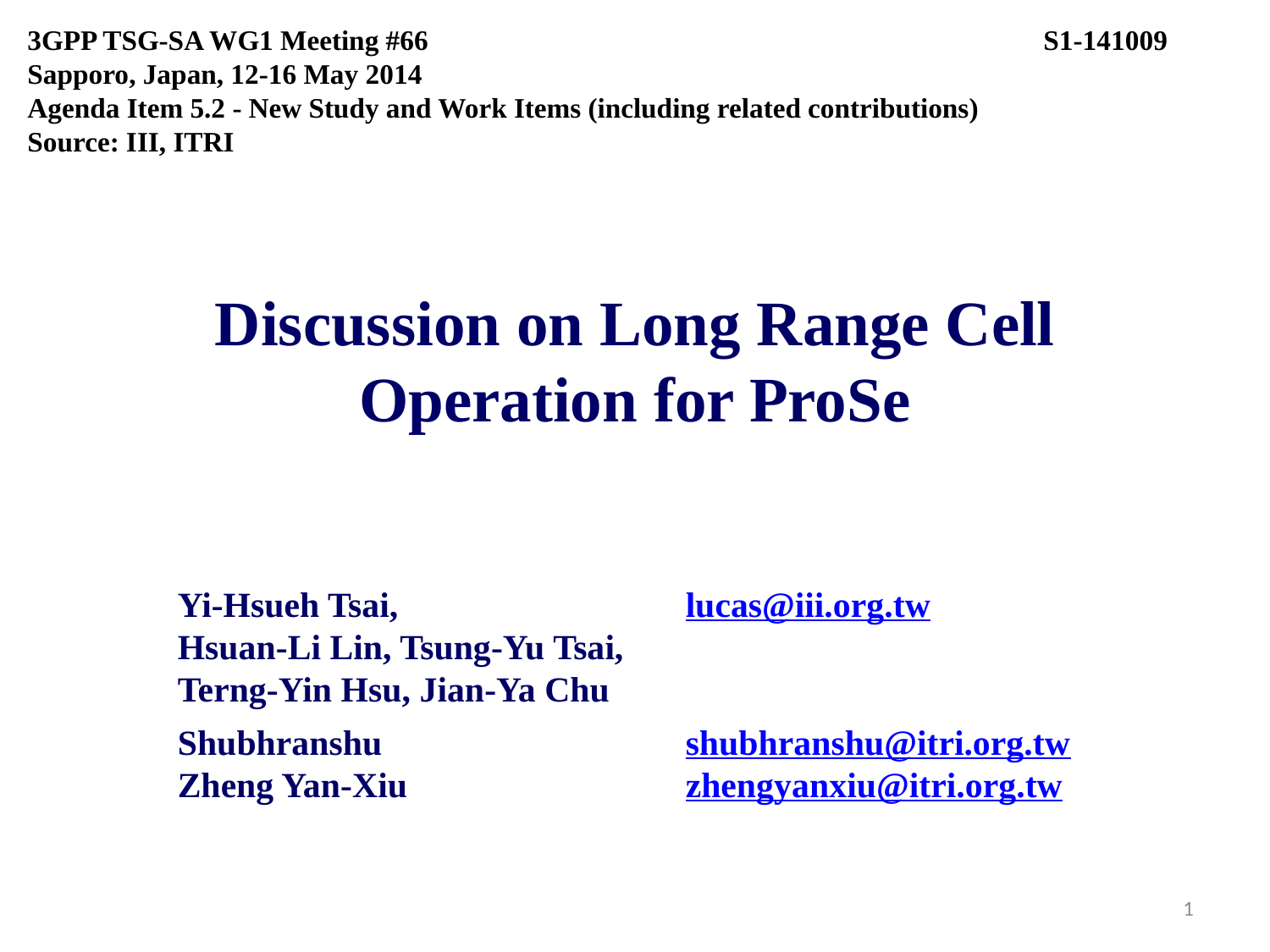

3GPP TSG-SA WG1 Meeting #66					S1-141009 Sapporo, Japan, 12-16 May 2014
Agenda Item 5.2 - New Study and Work Items (including related contributions)
Source: III, ITRI
Discussion on Long Range Cell Operation for ProSe
Yi-Hsueh Tsai,			lucas@iii.org.tw
Hsuan-Li Lin, Tsung-Yu Tsai,
Terng-Yin Hsu, Jian-Ya Chu
Shubhranshu			shubhranshu@itri.org.tw
Zheng Yan-Xiu			zhengyanxiu@itri.org.tw
1